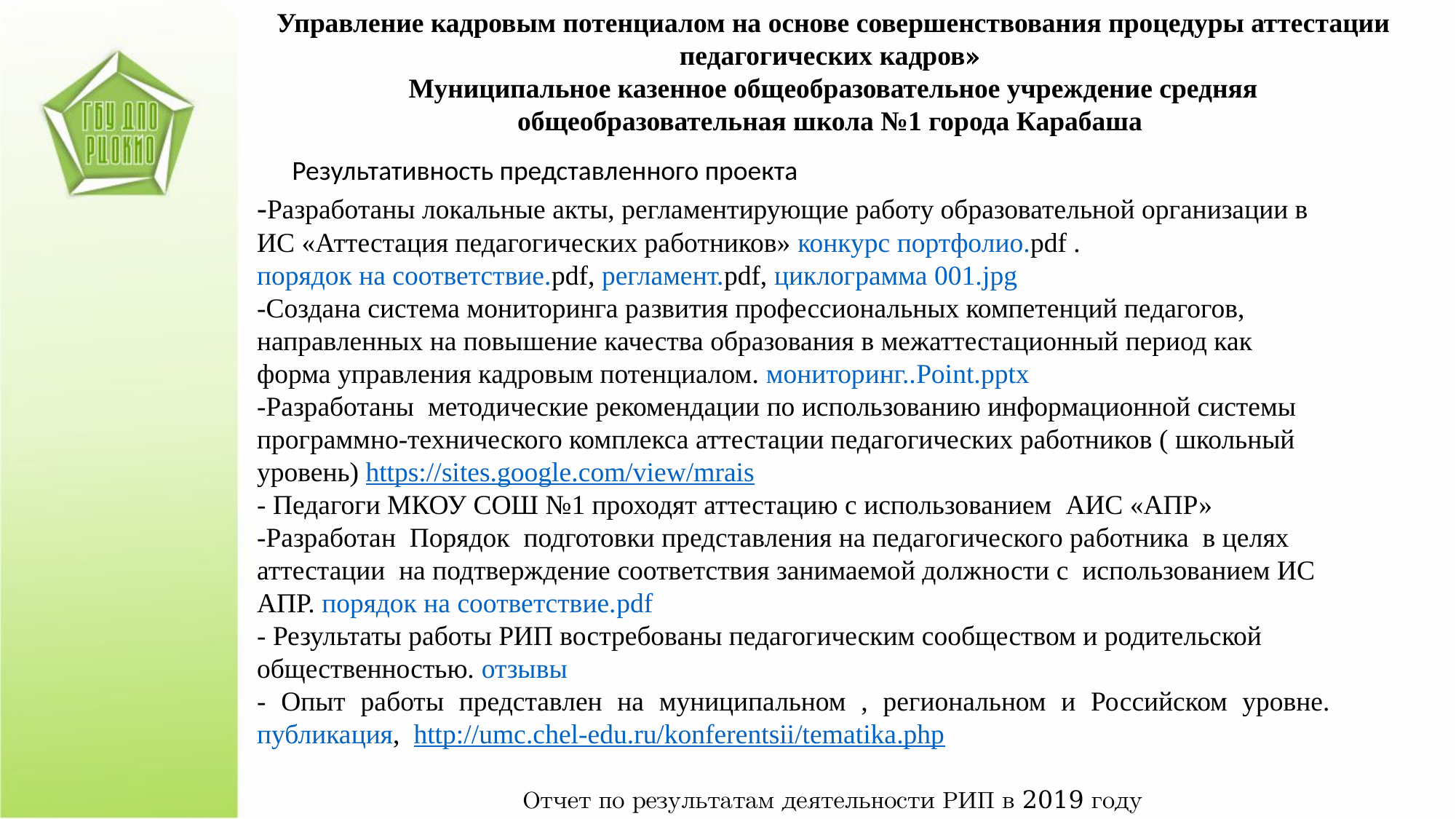

Управление кадровым потенциалом на основе совершенствования процедуры аттестации педагогических кадров»
Муниципальное казенное общеобразовательное учреждение средняя общеобразовательная школа №1 города Карабаша

-Разработаны локальные акты, регламентирующие работу образовательной организации в ИС «Аттестация педагогических работников» конкурс портфолио.pdf . порядок на соответствие.pdf, регламент.pdf, циклограмма 001.jpg
-Создана система мониторинга развития профессиональных компетенций педагогов, направленных на повышение качества образования в межаттестационный период как форма управления кадровым потенциалом. мониторинг..Point.pptx
-Разработаны  методические рекомендации по использованию информационной системы программно-технического комплекса аттестации педагогических работников ( школьный уровень) https://sites.google.com/view/mrais
- Педагоги МКОУ СОШ №1 проходят аттестацию с использованием  АИС «АПР»
-Разработан  Порядок  подготовки представления на педагогического работника  в целях  аттестации  на подтверждение соответствия занимаемой должности с  использованием ИС АПР. порядок на соответствие.pdf
- Результаты работы РИП востребованы педагогическим сообществом и родительской общественностью. отзывы
- Опыт работы представлен на муниципальном , региональном и Российском уровне. публикация,  http://umc.chel-edu.ru/konferentsii/tematika.php

Результативность представленного проекта
Отчет по результатам деятельности РИП в 2019 году